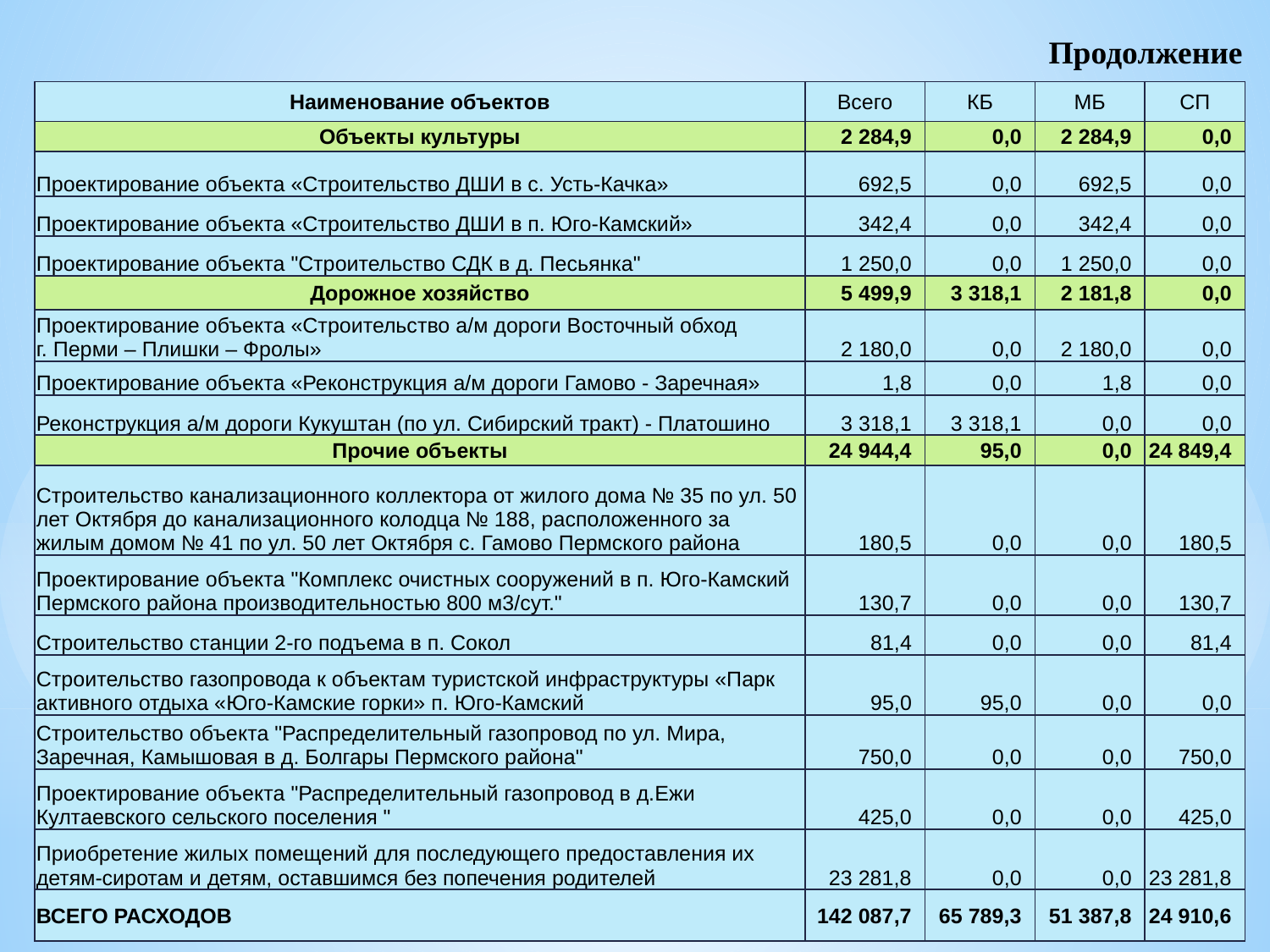

Продолжение
| Наименование объектов | Всего | КБ | МБ | СП |
| --- | --- | --- | --- | --- |
| Объекты культуры | 2 284,9 | 0,0 | 2 284,9 | 0,0 |
| Проектирование объекта «Строительство ДШИ в с. Усть-Качка» | 692,5 | 0,0 | 692,5 | 0,0 |
| Проектирование объекта «Строительство ДШИ в п. Юго-Камский» | 342,4 | 0,0 | 342,4 | 0,0 |
| Проектирование объекта "Строительство СДК в д. Песьянка" | 1 250,0 | 0,0 | 1 250,0 | 0,0 |
| Дорожное хозяйство | 5 499,9 | 3 318,1 | 2 181,8 | 0,0 |
| Проектирование объекта «Строительство а/м дороги Восточный обход г. Перми – Плишки – Фролы» | 2 180,0 | 0,0 | 2 180,0 | 0,0 |
| Проектирование объекта «Реконструкция а/м дороги Гамово - Заречная» | 1,8 | 0,0 | 1,8 | 0,0 |
| Реконструкция а/м дороги Кукуштан (по ул. Сибирский тракт) - Платошино | 3 318,1 | 3 318,1 | 0,0 | 0,0 |
| Прочие объекты | 24 944,4 | 95,0 | 0,0 | 24 849,4 |
| Строительство канализационного коллектора от жилого дома № 35 по ул. 50 лет Октября до канализационного колодца № 188, расположенного за жилым домом № 41 по ул. 50 лет Октября с. Гамово Пермского района | 180,5 | 0,0 | 0,0 | 180,5 |
| Проектирование объекта "Комплекс очистных сооружений в п. Юго-Камский Пермского района производительностью 800 м3/сут." | 130,7 | 0,0 | 0,0 | 130,7 |
| Строительство станции 2-го подъема в п. Сокол | 81,4 | 0,0 | 0,0 | 81,4 |
| Строительство газопровода к объектам туристской инфраструктуры «Парк активного отдыха «Юго-Камские горки» п. Юго-Камский | 95,0 | 95,0 | 0,0 | 0,0 |
| Строительство объекта "Распределительный газопровод по ул. Мира, Заречная, Камышовая в д. Болгары Пермского района" | 750,0 | 0,0 | 0,0 | 750,0 |
| Проектирование объекта "Распределительный газопровод в д.Ежи Култаевского сельского поселения " | 425,0 | 0,0 | 0,0 | 425,0 |
| Приобретение жилых помещений для последующего предоставления их детям-сиротам и детям, оставшимся без попечения родителей | 23 281,8 | 0,0 | 0,0 | 23 281,8 |
| ВСЕГО РАСХОДОВ | 142 087,7 | 65 789,3 | 51 387,8 | 24 910,6 |